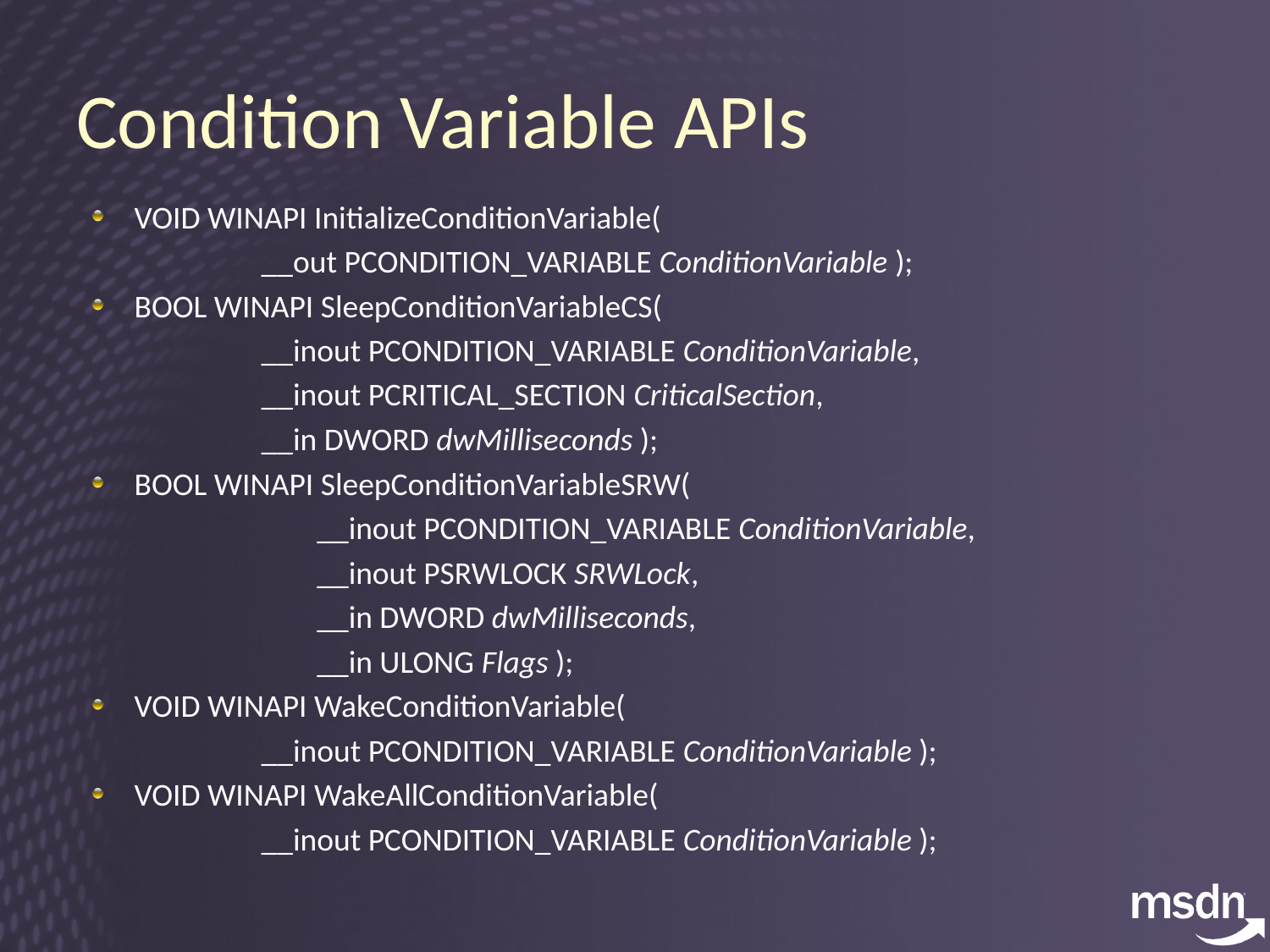

# Condition Variable APIs
VOID WINAPI InitializeConditionVariable(
		__out PCONDITION_VARIABLE ConditionVariable );
BOOL WINAPI SleepConditionVariableCS(
		__inout PCONDITION_VARIABLE ConditionVariable,
		__inout PCRITICAL_SECTION CriticalSection,
		__in DWORD dwMilliseconds );
BOOL WINAPI SleepConditionVariableSRW(
		__inout PCONDITION_VARIABLE ConditionVariable,
		__inout PSRWLOCK SRWLock,
		__in DWORD dwMilliseconds,
		__in ULONG Flags );
VOID WINAPI WakeConditionVariable(
		__inout PCONDITION_VARIABLE ConditionVariable );
VOID WINAPI WakeAllConditionVariable(
		__inout PCONDITION_VARIABLE ConditionVariable );